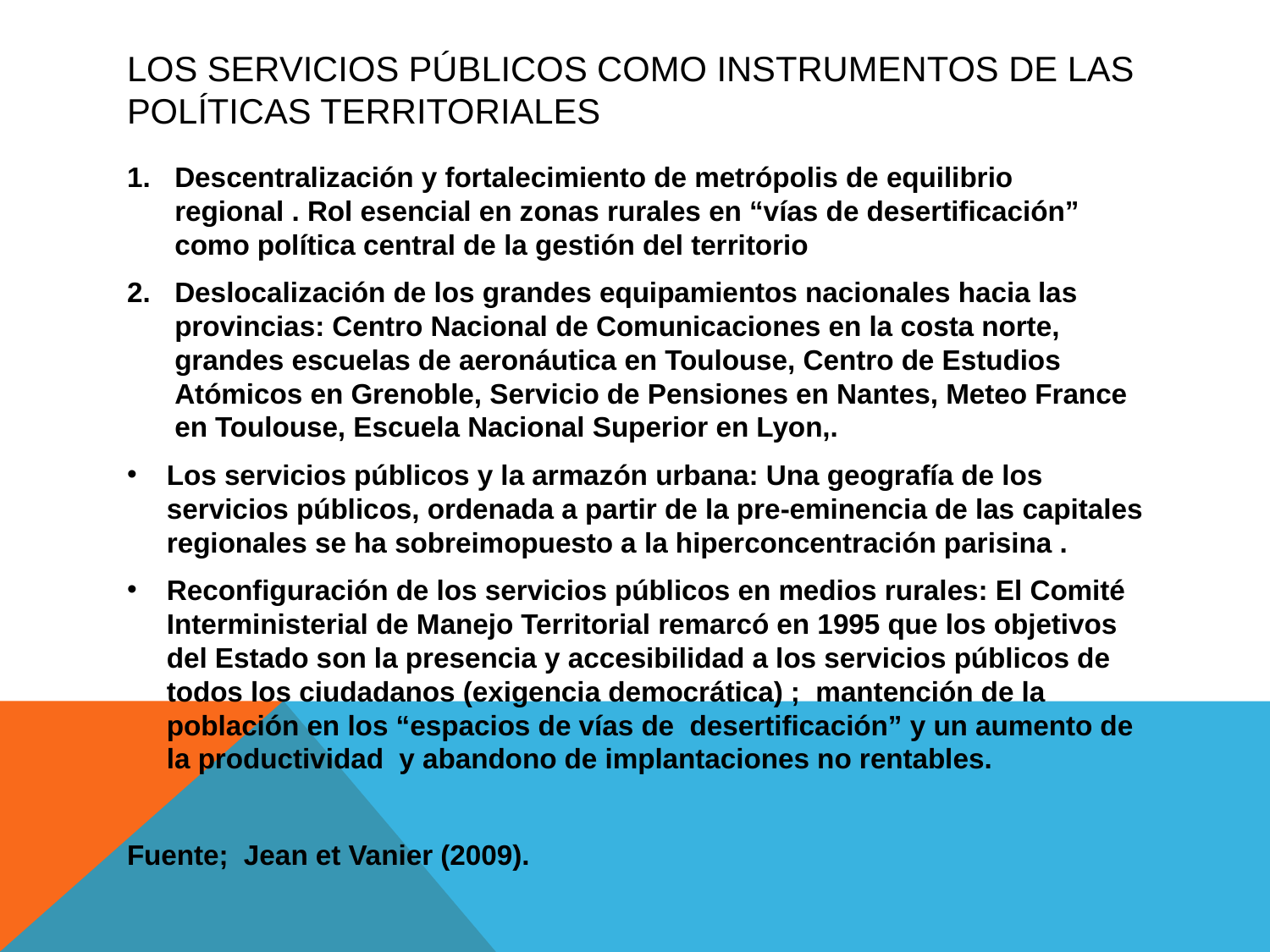

# Los servicios públicos como instrumentos de las políticas territoriales
Descentralización y fortalecimiento de metrópolis de equilibrio regional . Rol esencial en zonas rurales en “vías de desertificación” como política central de la gestión del territorio
Deslocalización de los grandes equipamientos nacionales hacia las provincias: Centro Nacional de Comunicaciones en la costa norte, grandes escuelas de aeronáutica en Toulouse, Centro de Estudios Atómicos en Grenoble, Servicio de Pensiones en Nantes, Meteo France en Toulouse, Escuela Nacional Superior en Lyon,.
Los servicios públicos y la armazón urbana: Una geografía de los servicios públicos, ordenada a partir de la pre-eminencia de las capitales regionales se ha sobreimopuesto a la hiperconcentración parisina .
Reconfiguración de los servicios públicos en medios rurales: El Comité Interministerial de Manejo Territorial remarcó en 1995 que los objetivos del Estado son la presencia y accesibilidad a los servicios públicos de todos los ciudadanos (exigencia democrática) ;  mantención de la población en los “espacios de vías de  desertificación” y un aumento de la productividad  y abandono de implantaciones no rentables.

Fuente;  Jean et Vanier (2009).